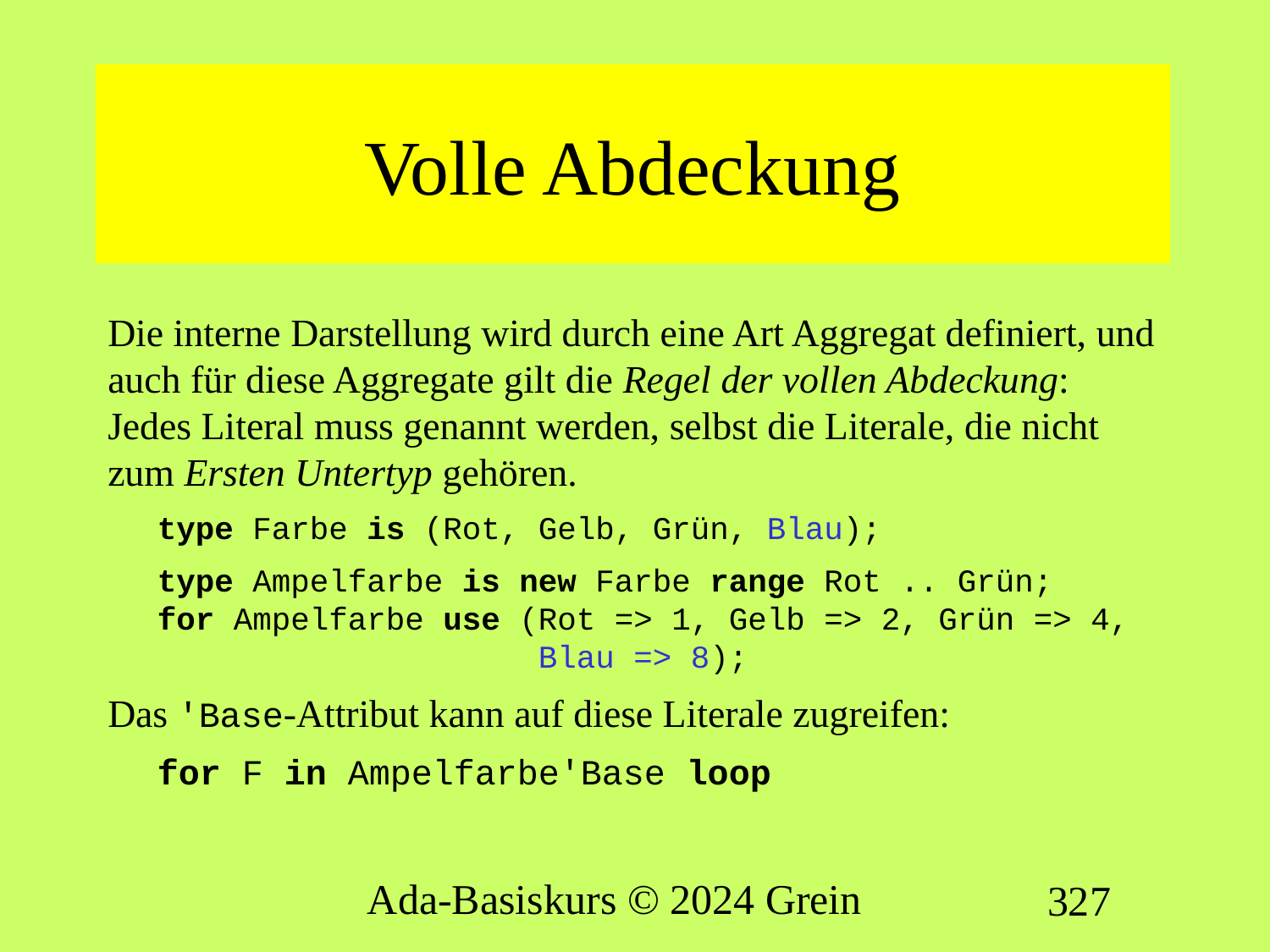

# Volle Abdeckung
Die interne Darstellung wird durch eine Art Aggregat definiert, und auch für diese Aggregate gilt die Regel der vollen Abdeckung: Jedes Literal muss genannt werden, selbst die Literale, die nicht zum Ersten Untertyp gehören.
type Farbe is (Rot, Gelb, Grün, Blau);
type Ampelfarbe is new Farbe range Rot .. Grün;
for Ampelfarbe use (Rot => 1, Gelb => 2, Grün => 4,
                    Blau => 8);
Das 'Base-Attribut kann auf diese Literale zugreifen:
for F in Ampelfarbe'Base loop
Ada-Basiskurs © 2024 Grein
327